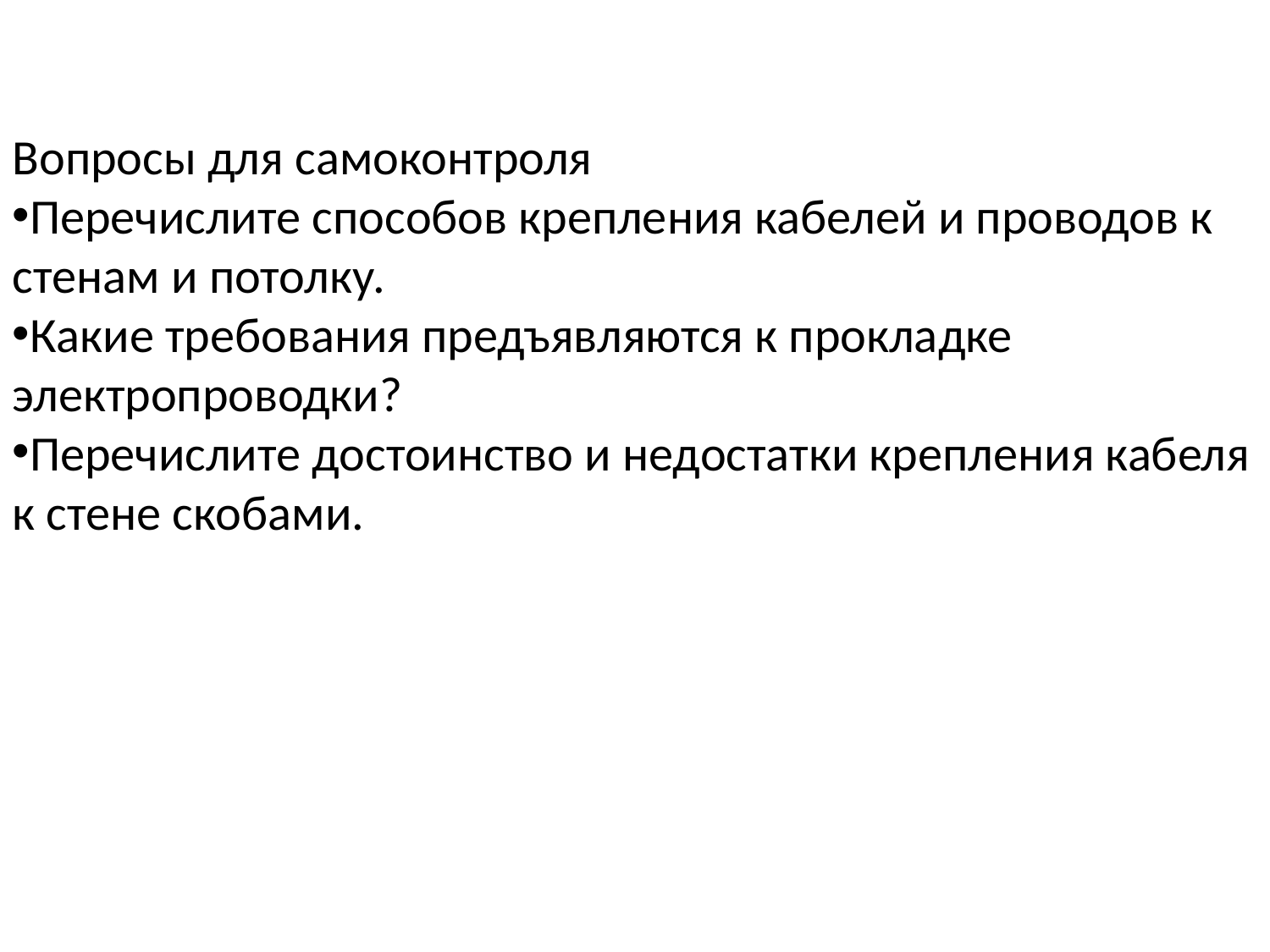

Вопросы для самоконтроля
Перечислите способов крепления кабелей и проводов к стенам и потолку.
Какие требования предъявляются к прокладке электропроводки?
Перечислите достоинство и недостатки крепления кабеля к стене скобами.